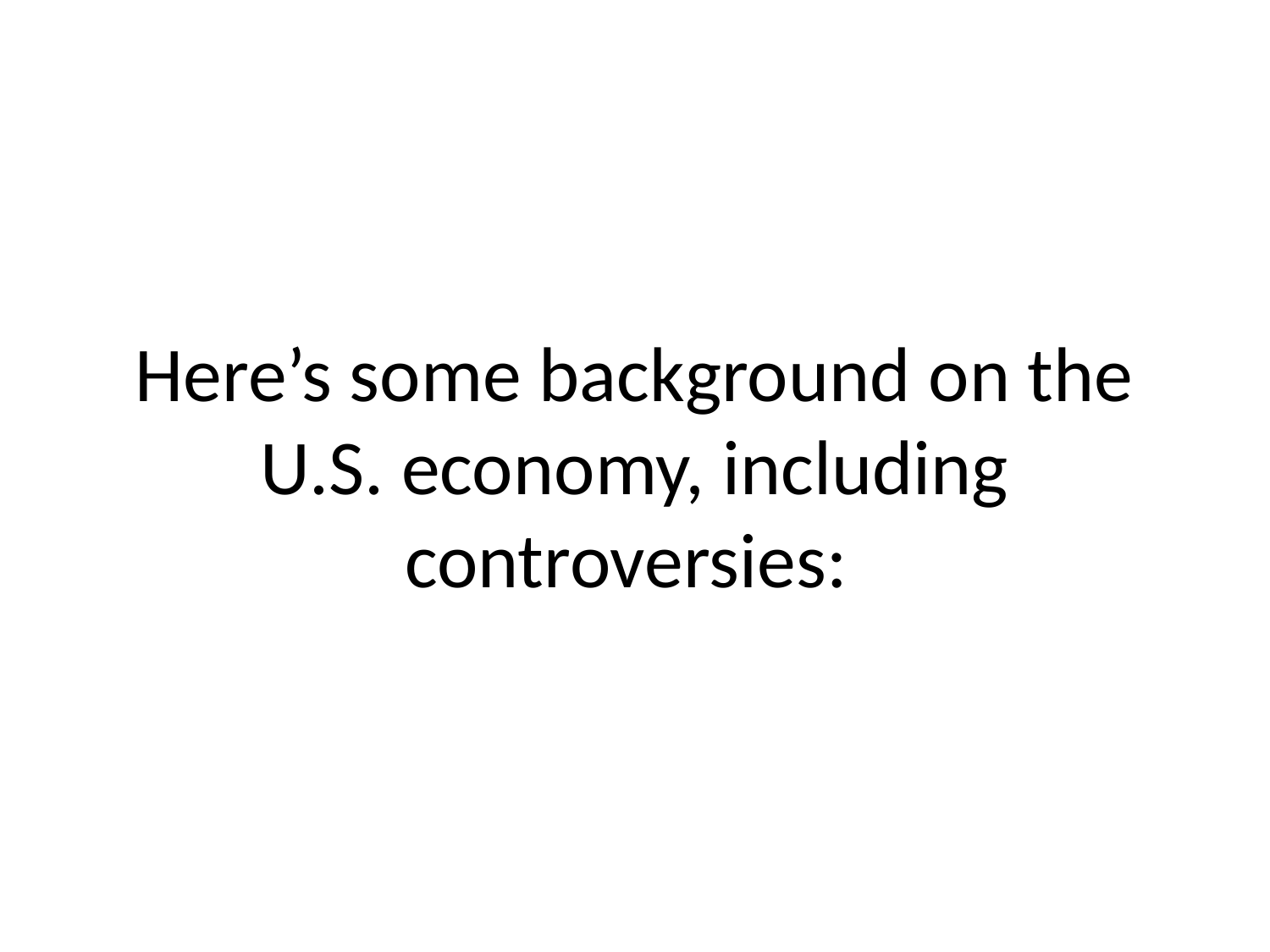

# Here’s some background on the U.S. economy, including controversies: